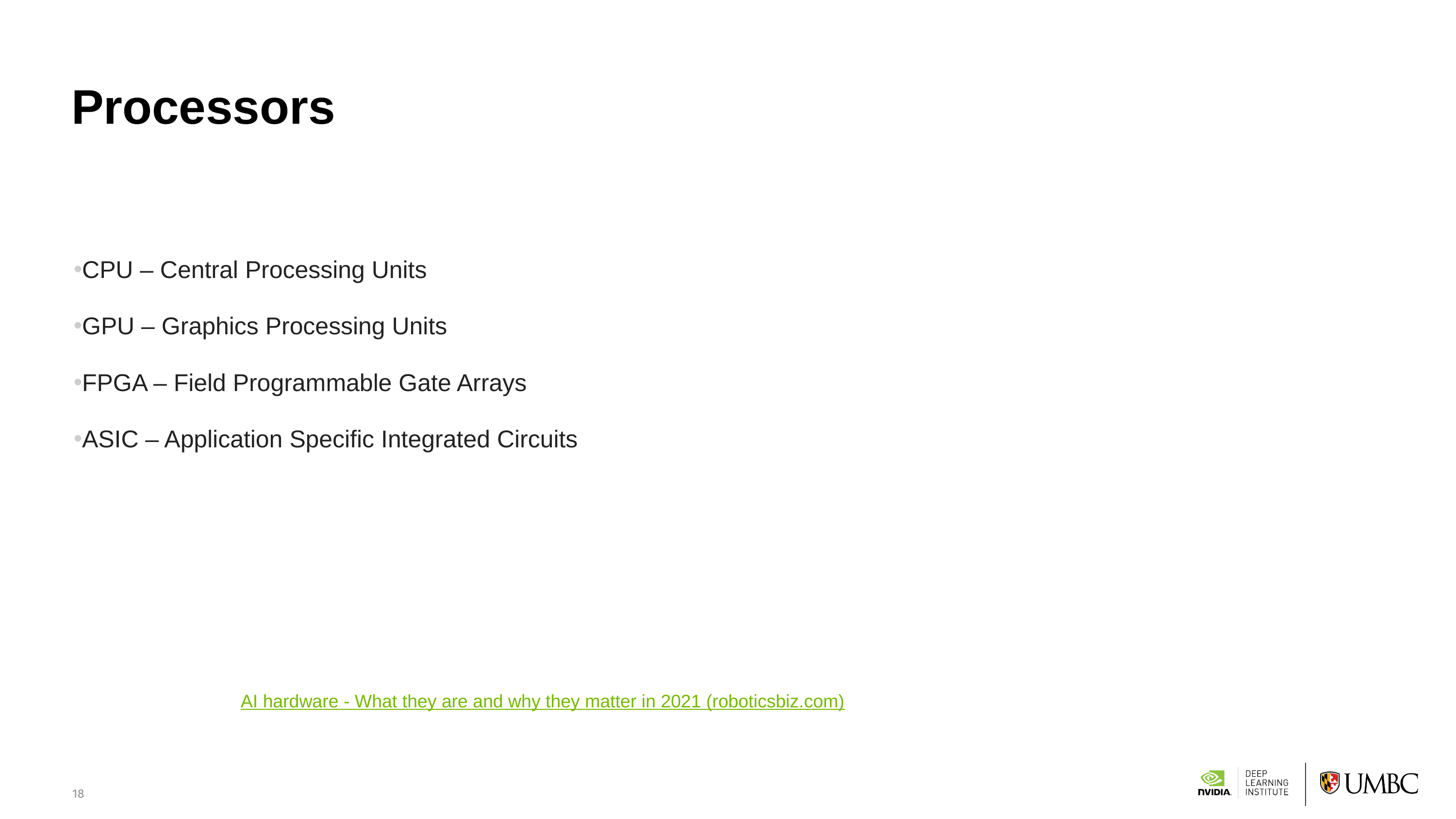

# Processors
CPU – Central Processing Units
GPU – Graphics Processing Units
FPGA – Field Programmable Gate Arrays
ASIC – Application Specific Integrated Circuits

Retrieved from AI hardware - What they are and why they matter in 2021 (roboticsbiz.com)